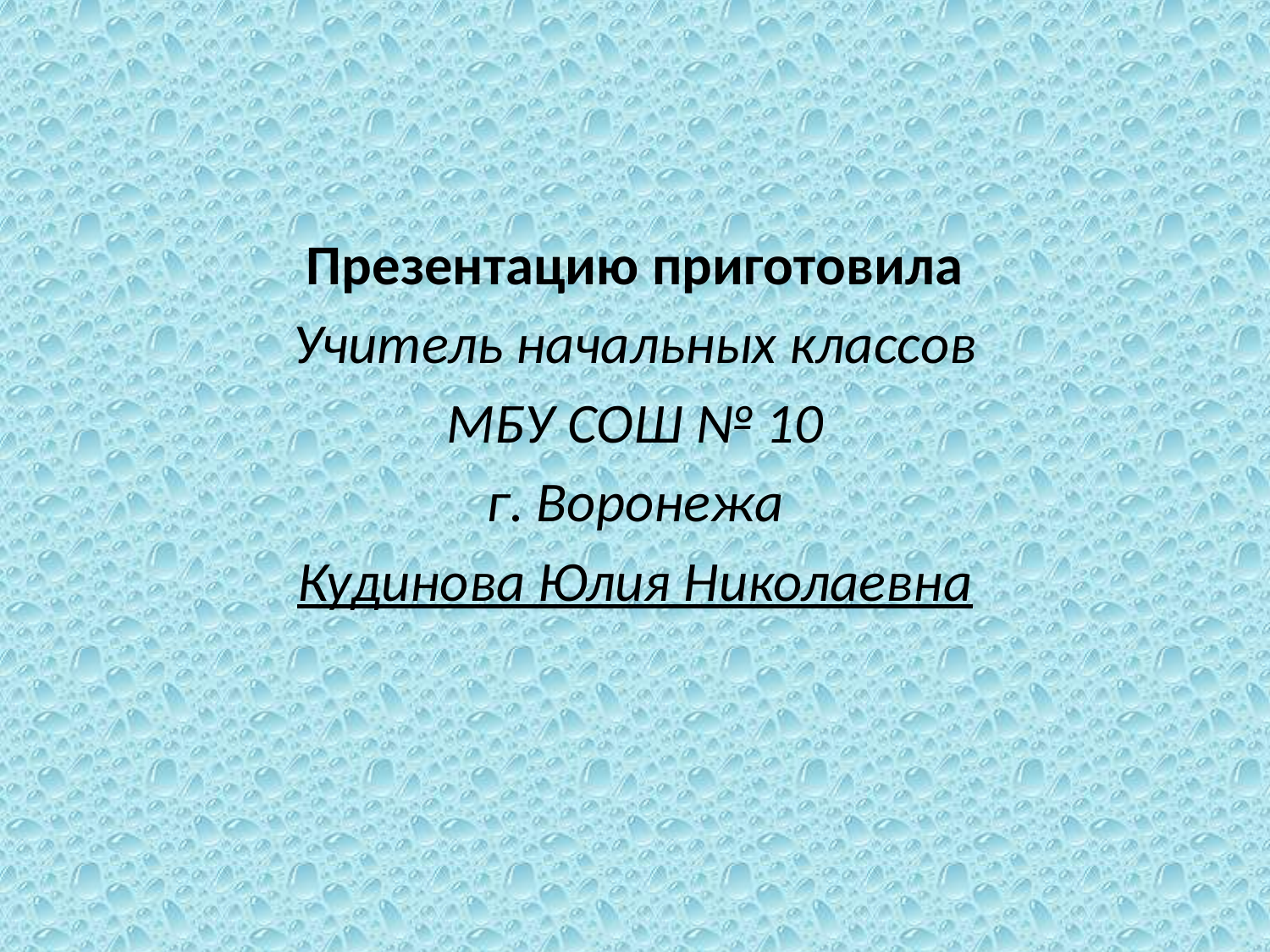

#
Презентацию приготовила
Учитель начальных классов
МБУ СОШ № 10
г. Воронежа
Кудинова Юлия Николаевна